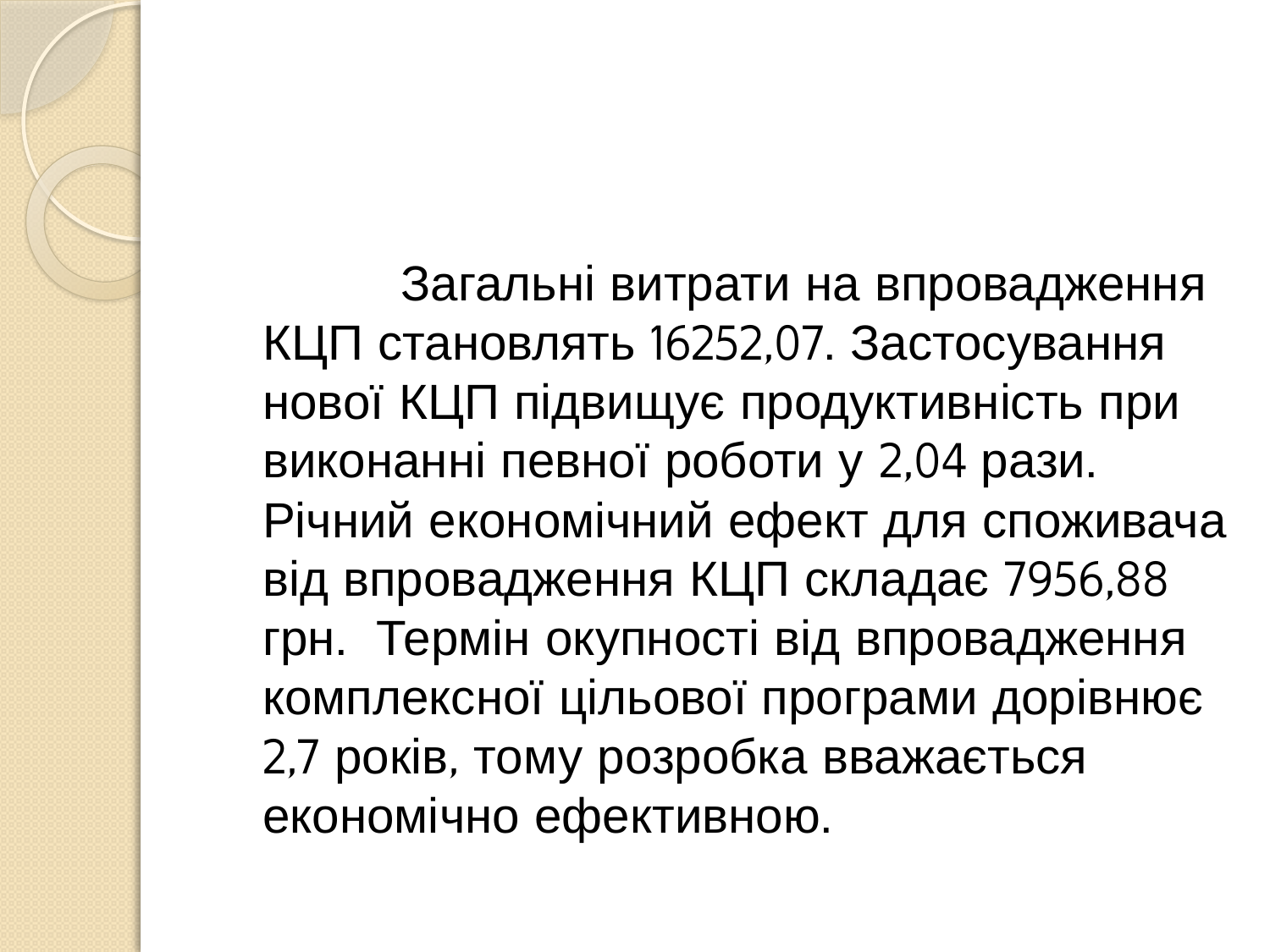

Загальні витрати на впровадження КЦП становлять 16252,07. Застосування нової КЦП підвищує продуктивність при виконанні певної роботи у 2,04 рази. Річний економічний ефект для споживача від впровадження КЦП складає 7956,88 грн.  Термін окупності від впровадження комплексної цільової програми дорівнює 2,7 років, тому розробка вважається економічно ефективною.

#